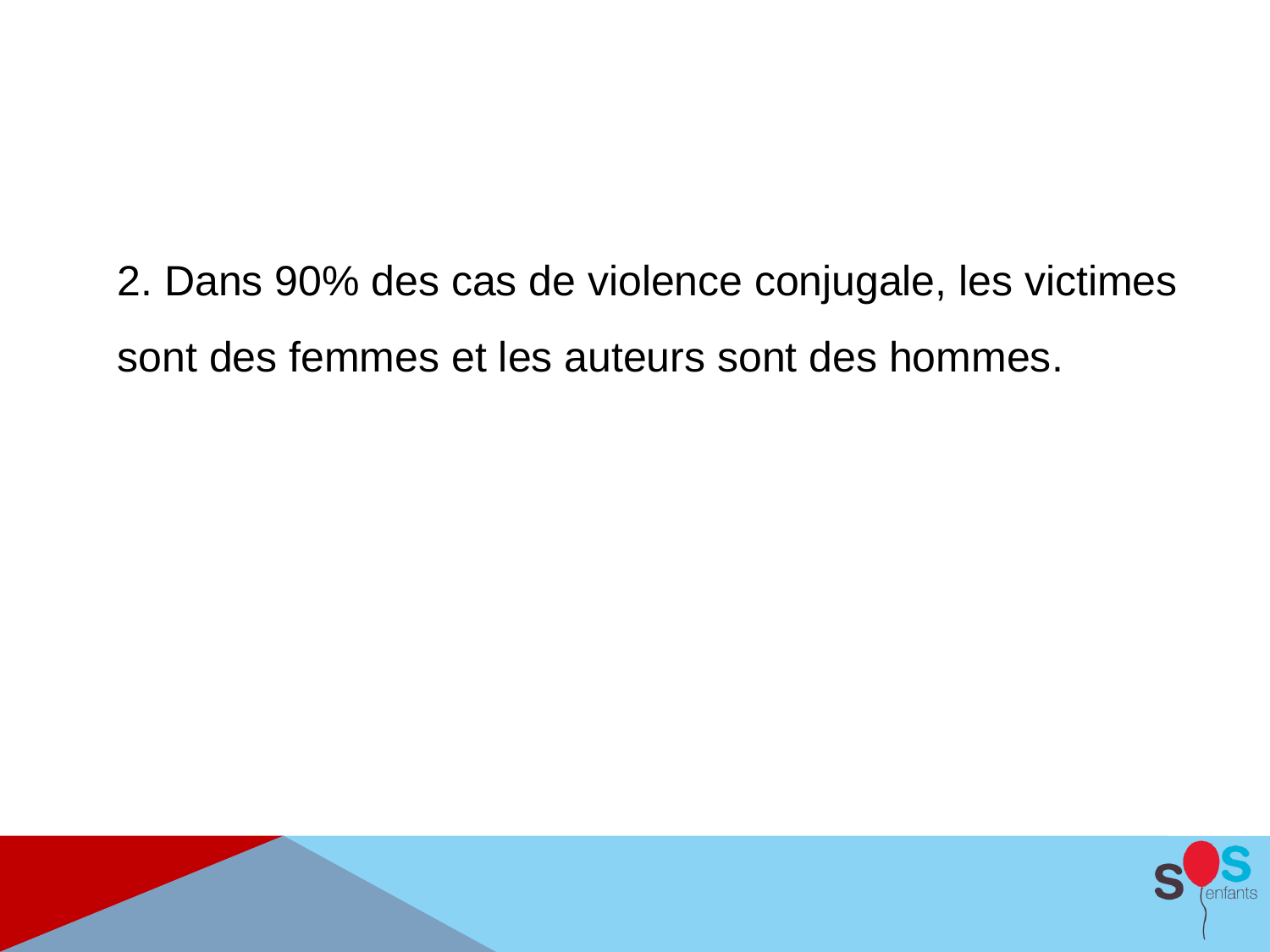

2. Dans 90% des cas de violence conjugale, les victimes sont des femmes et les auteurs sont des hommes.